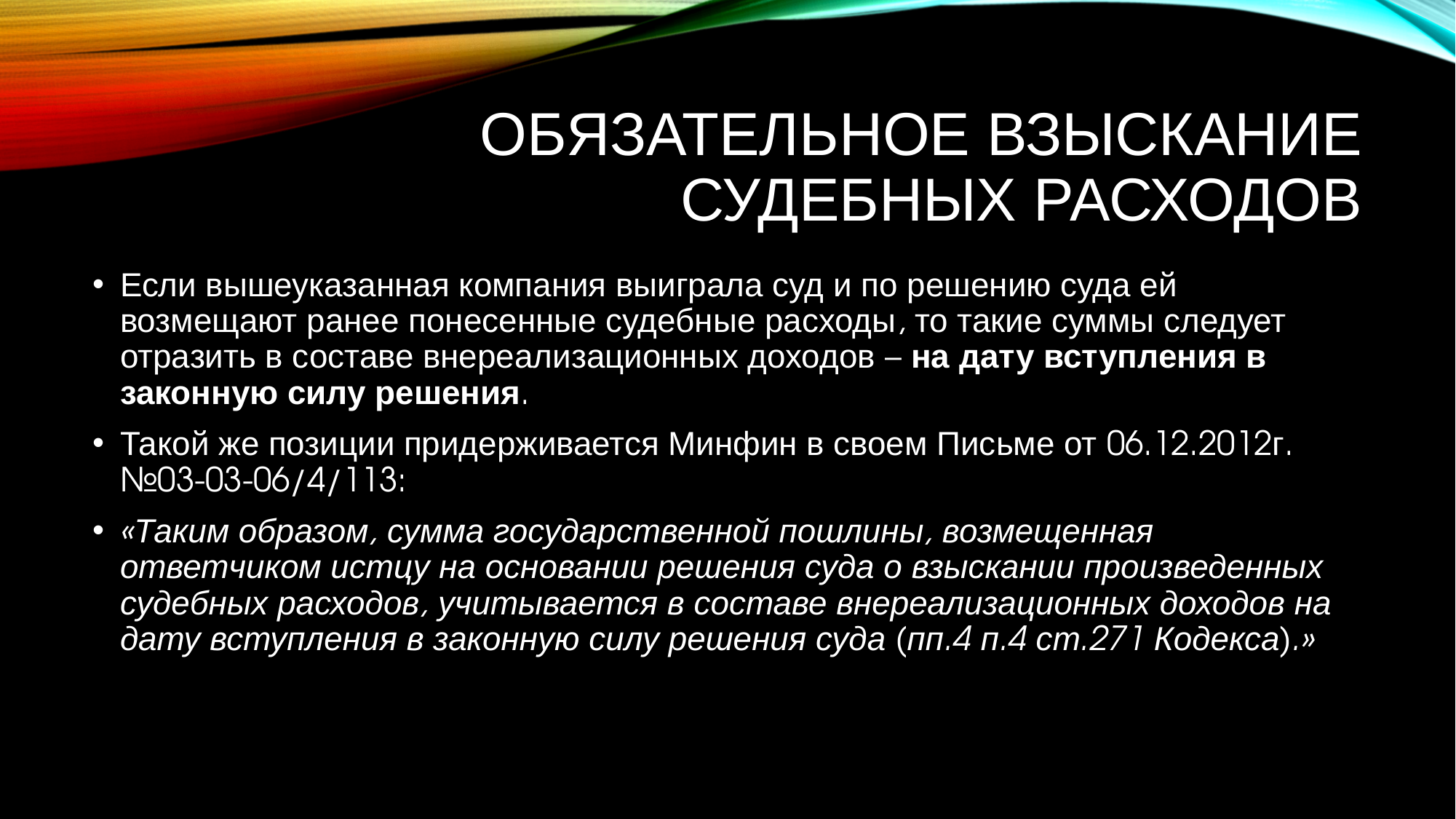

# Обязательное взыскание судебных расходов
Если вышеуказанная компания выиграла суд и по решению суда ей возмещают ранее понесенные судебные расходы, то такие суммы следует отразить в составе внереализационных доходов – на дату вступления в законную силу решения.
Такой же позиции придерживается Минфин в своем Письме от 06.12.2012г. №03-03-06/4/113:
«Таким образом, сумма государственной пошлины, возмещенная ответчиком истцу на основании решения суда о взыскании произведенных судебных расходов, учитывается в составе внереализационных доходов на дату вступления в законную силу решения суда (пп.4 п.4 ст.271 Кодекса).»